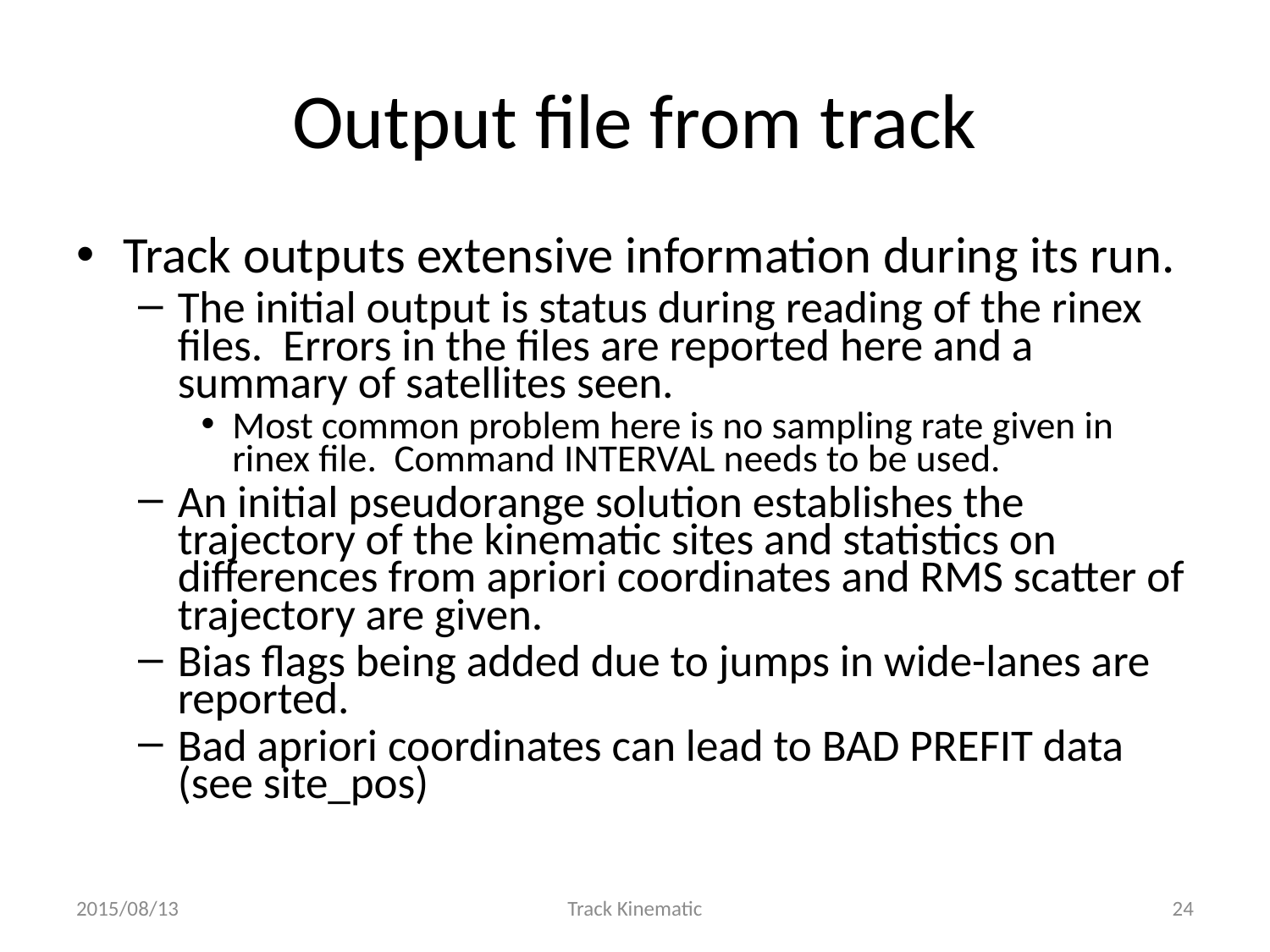

# Output file from track
Track outputs extensive information during its run.
The initial output is status during reading of the rinex files.  Errors in the files are reported here and a summary of satellites seen.
Most common problem here is no sampling rate given in rinex file.  Command INTERVAL needs to be used.
An initial pseudorange solution establishes the trajectory of the kinematic sites and statistics on differences from apriori coordinates and RMS scatter of trajectory are given.
Bias flags being added due to jumps in wide-lanes are reported.
Bad apriori coordinates can lead to BAD PREFIT data (see site_pos)
2015/08/13
Track Kinematic
24